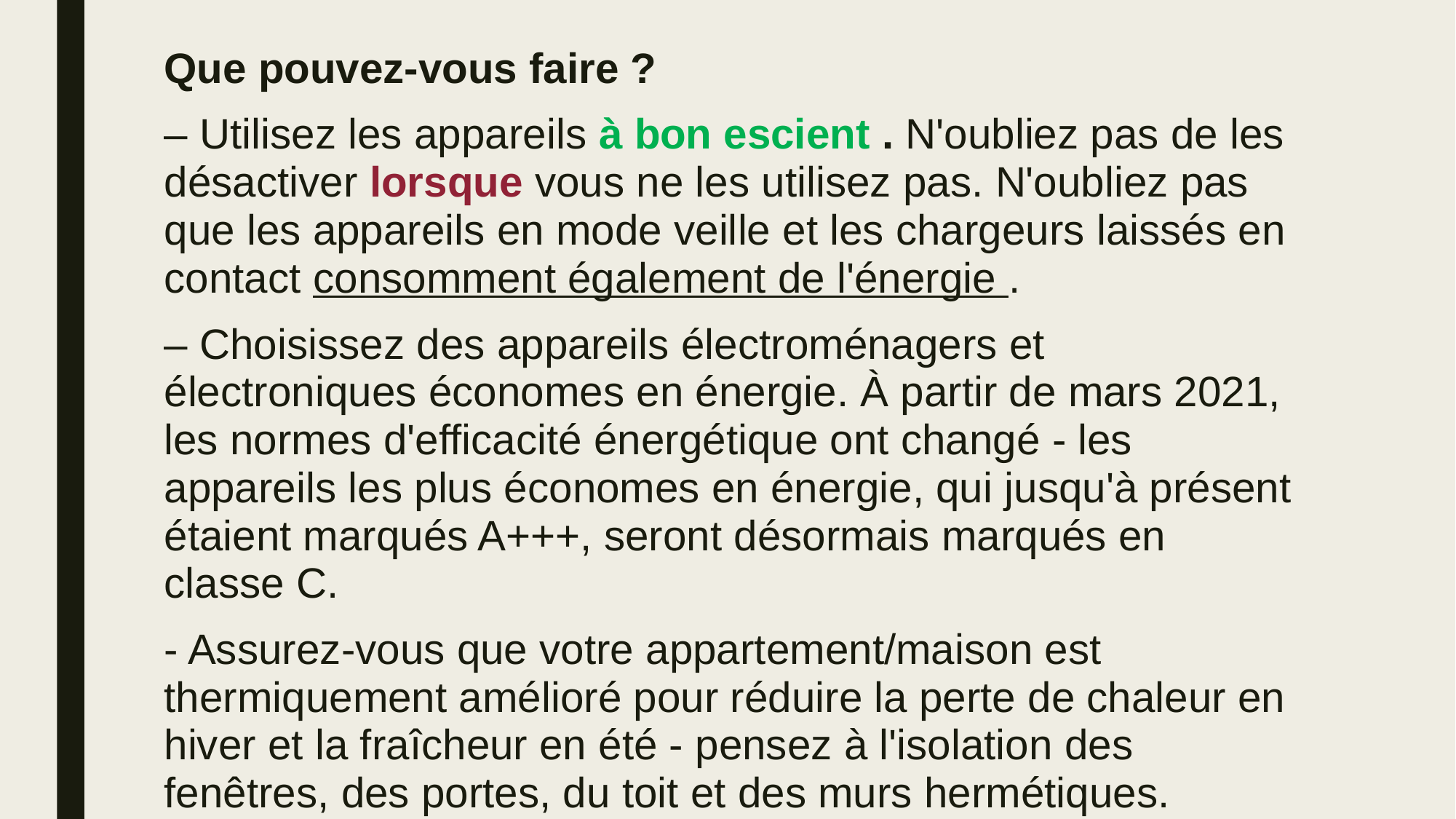

Que pouvez-vous faire ?
– Utilisez les appareils à bon escient . N'oubliez pas de les désactiver lorsque vous ne les utilisez pas. N'oubliez pas que les appareils en mode veille et les chargeurs laissés en contact consomment également de l'énergie .
– Choisissez des appareils électroménagers et électroniques économes en énergie. À partir de mars 2021, les normes d'efficacité énergétique ont changé - les appareils les plus économes en énergie, qui jusqu'à présent étaient marqués A+++, seront désormais marqués en classe C.
- Assurez-vous que votre appartement/maison est thermiquement amélioré pour réduire la perte de chaleur en hiver et la fraîcheur en été - pensez à l'isolation des fenêtres, des portes, du toit et des murs hermétiques.